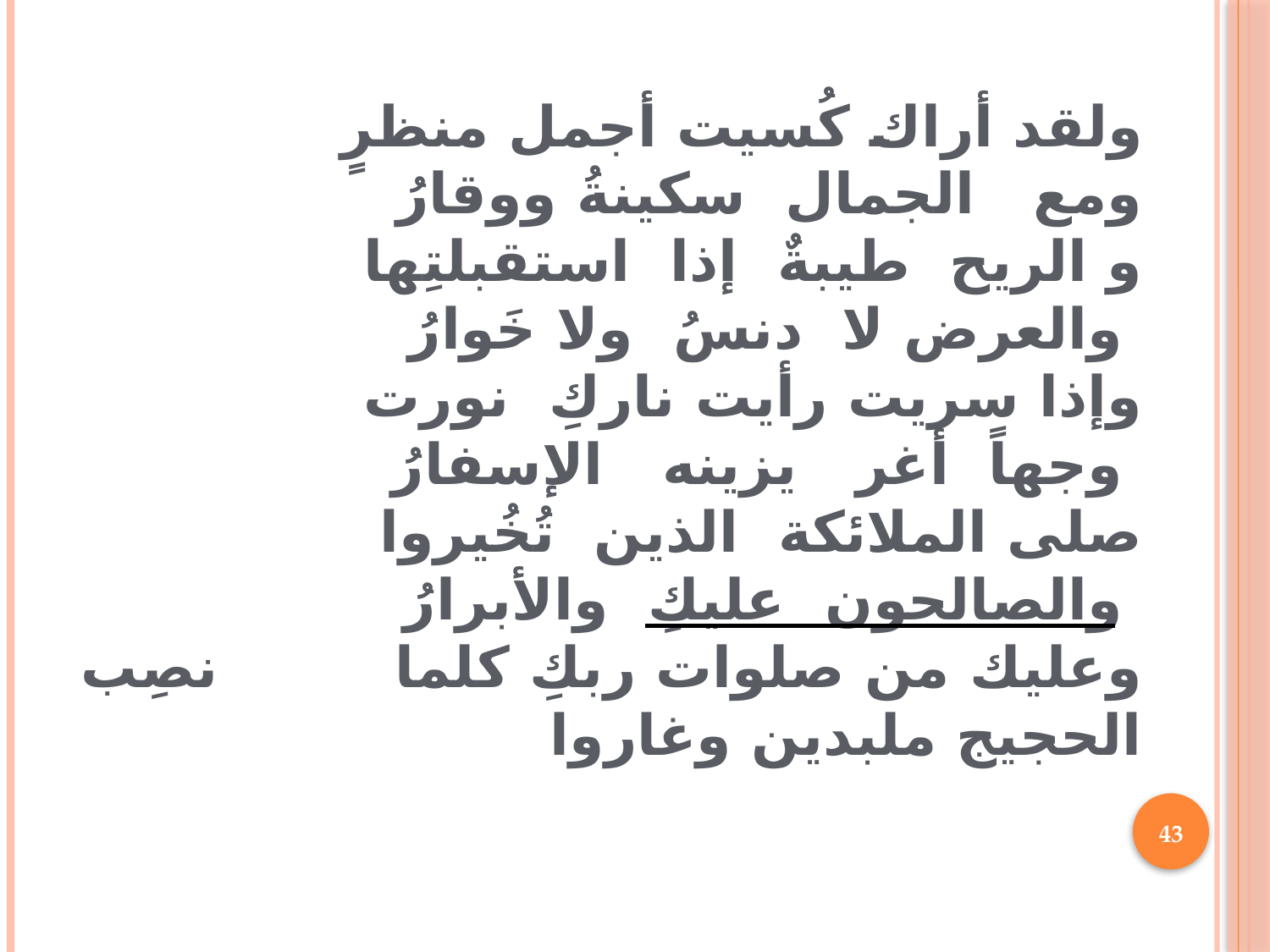

ولقد أراك كُسيت أجمل منظرٍ         ومع   الجمال  سكينةُ ووقارُ
 و الريح  طيبةٌ  إذا  استقبلتِها         والعرض لا  دنسُ  ولا خَوارُ
 وإذا سريت رأيت ناركِ  نورت          وجهاً  أغر   يزينه   الإسفارُ
 صلى الملائكة  الذين  تُخُيروا        والصالحون  عليكِ  والأبرارُ
وعليك من صلوات ربكِ كلما         نصِب الحجيج ملبدين وغاروا

    دنس = ملطخ بمكروه أو قبيح
    خوار= مريب
    الإسفار = الحسن والإشراق
    ملبدين = محرمين – غاروا = نزلوا الغور وهو المكان المنخفض .
43